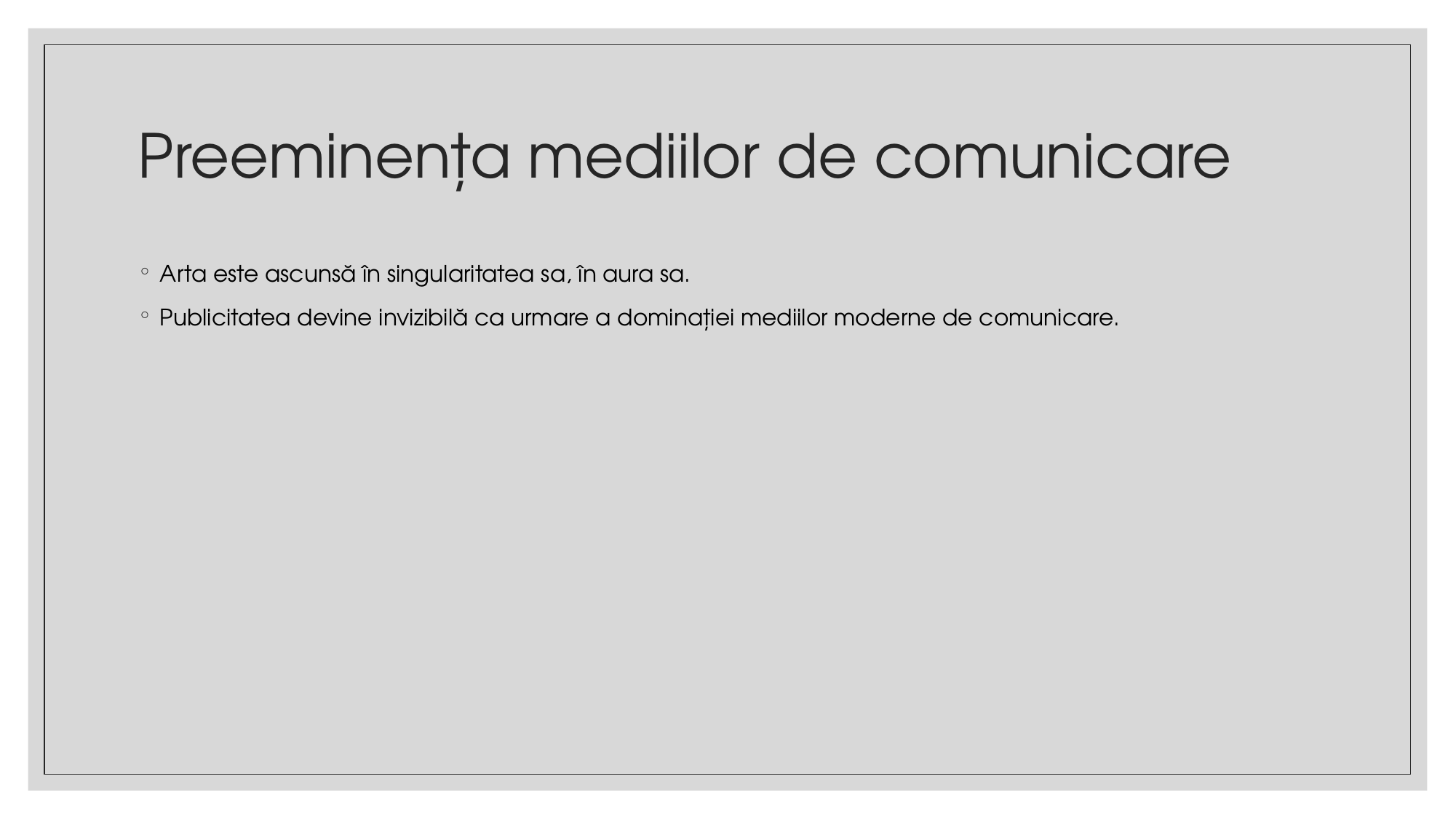

# Preeminența mediilor de comunicare
Arta este ascunsă în singularitatea sa, în aura sa.
Publicitatea devine invizibilă ca urmare a dominației mediilor moderne de comunicare.